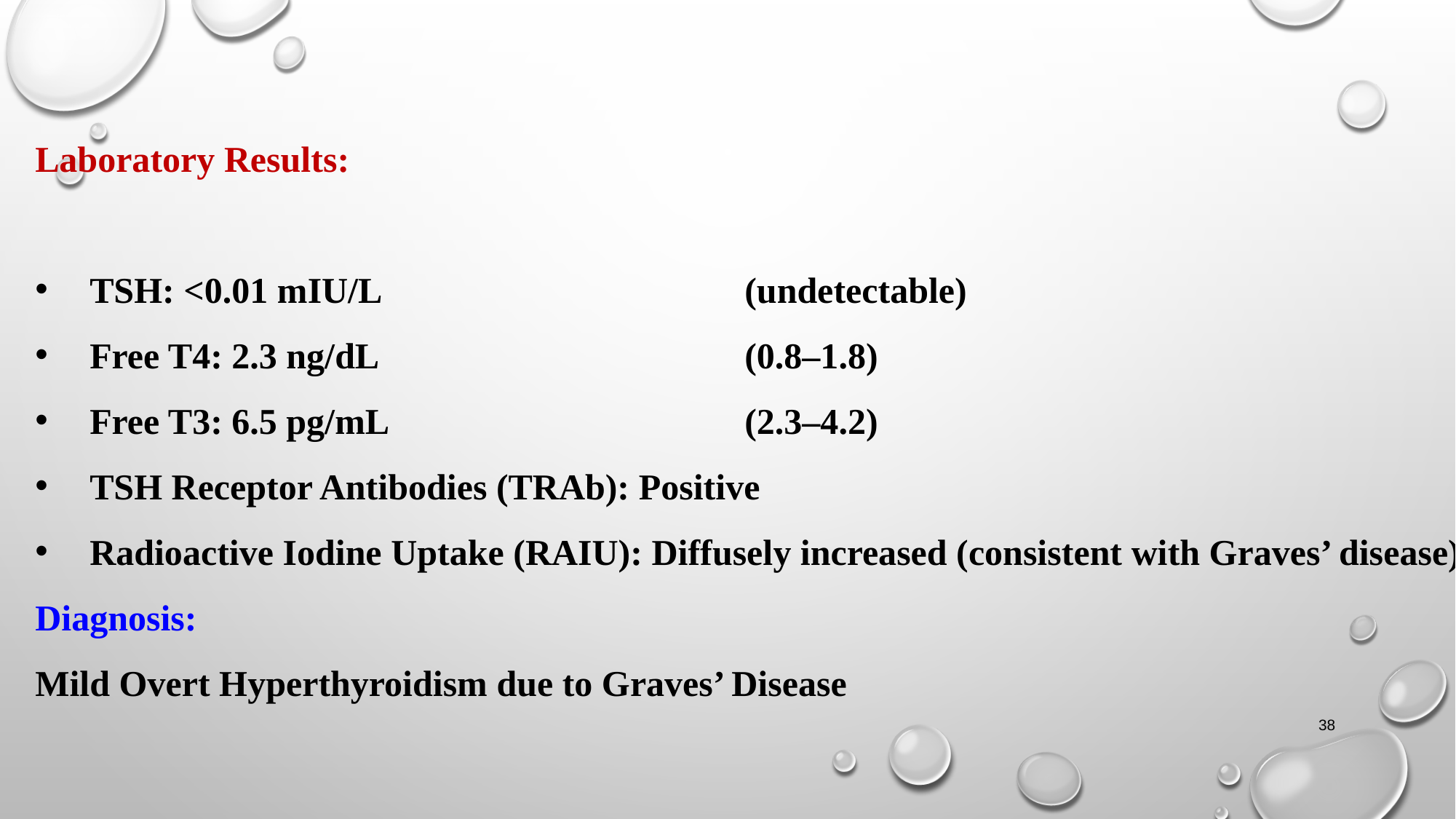

Laboratory Results:

TSH: <0.01 mIU/L 				(undetectable)
Free T4: 2.3 ng/dL 				(0.8–1.8)
Free T3: 6.5 pg/mL 				(2.3–4.2)
TSH Receptor Antibodies (TRAb): Positive
Radioactive Iodine Uptake (RAIU): Diffusely increased (consistent with Graves’ disease)
Diagnosis:
Mild Overt Hyperthyroidism due to Graves’ Disease
38